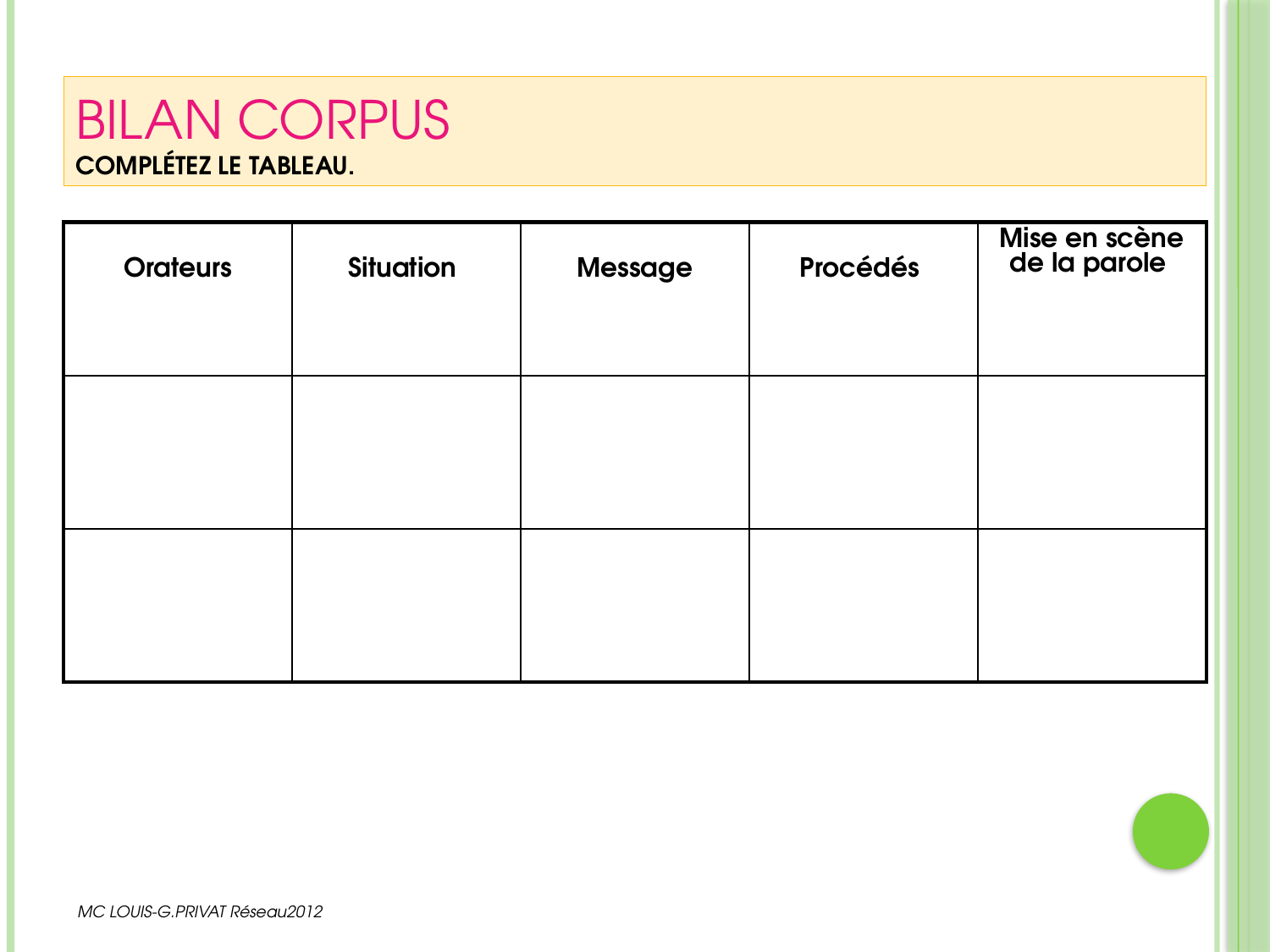

# BILAN CORPUS Complétez le tableau.
| Orateurs | Situation | Message | Procédés | Mise en scène de la parole |
| --- | --- | --- | --- | --- |
|  |  |  |  |  |
|  |  |  |  |  |
MC LOUIS-G.PRIVAT Réseau2012